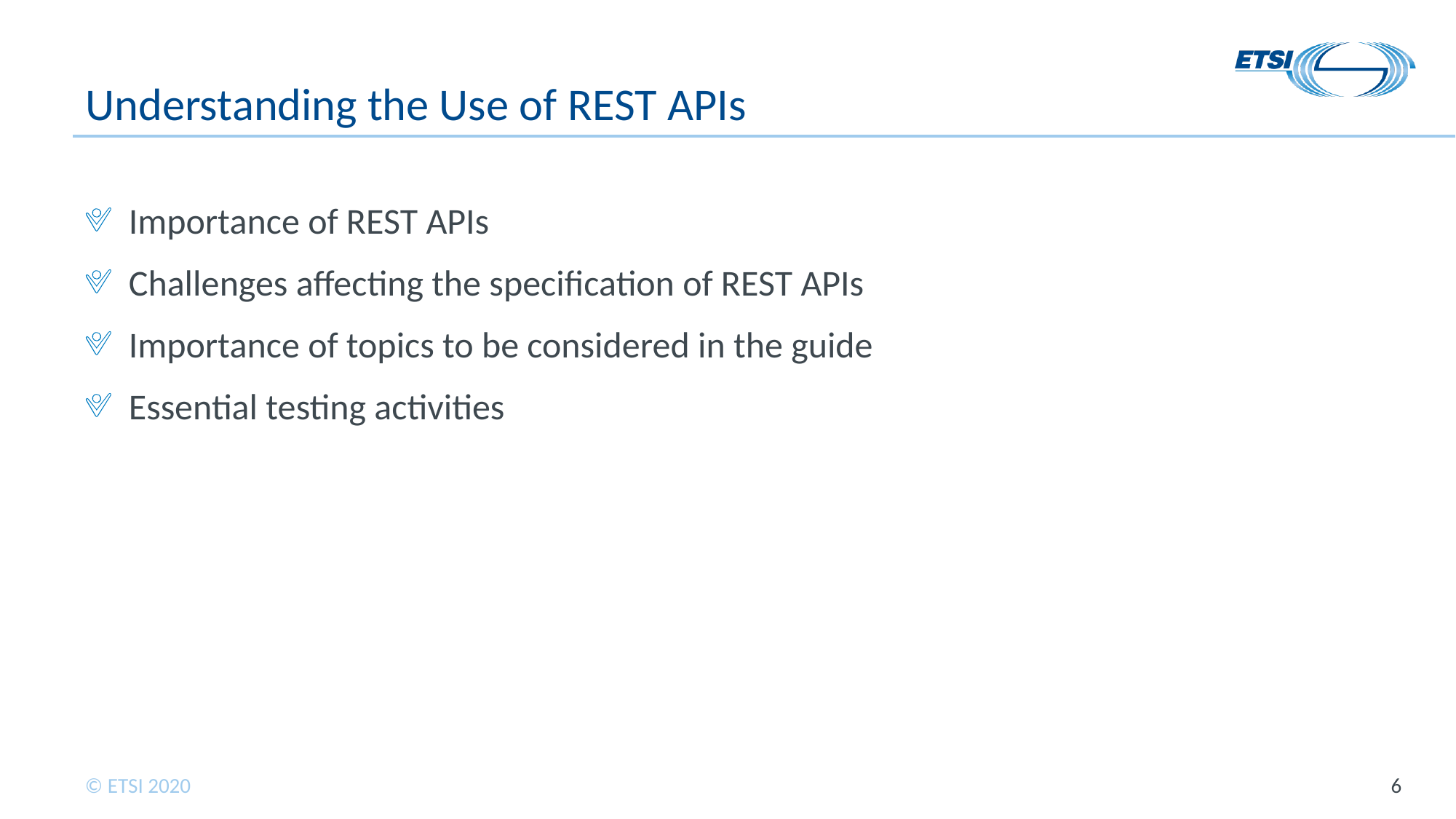

# Understanding the Use of REST APIs
Importance of REST APIs
Challenges affecting the specification of REST APIs
Importance of topics to be considered in the guide
Essential testing activities